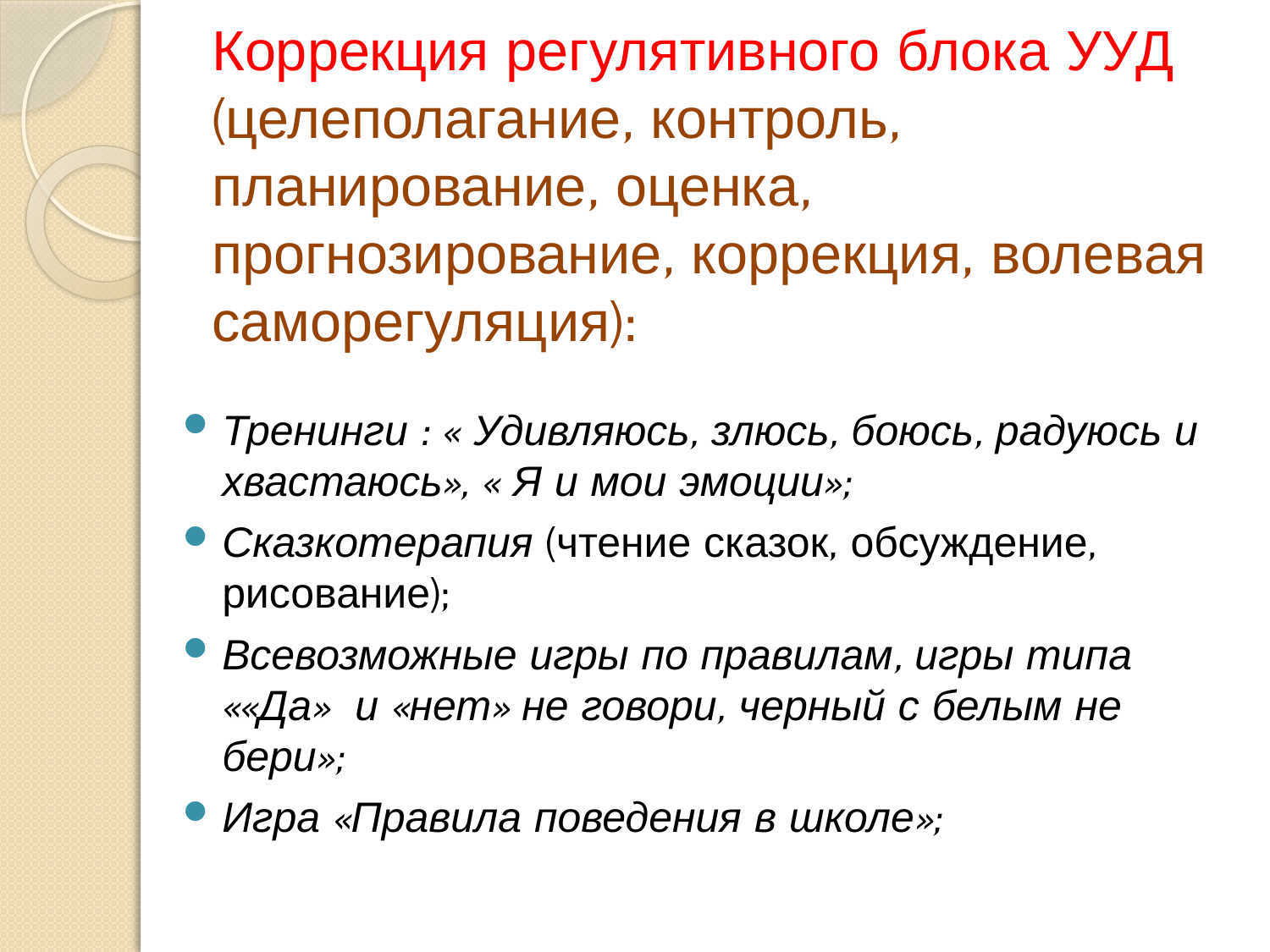

# Коррекция регулятивного блока УУД (целеполагание, контроль, планирование, оценка, прогнозирование, коррекция, волевая саморегуляция):
Тренинги : « Удивляюсь, злюсь, боюсь, радуюсь и хвастаюсь», « Я и мои эмоции»;
Сказкотерапия (чтение сказок, обсуждение, рисование);
Всевозможные игры по правилам, игры типа ««Да»  и «нет» не говори, черный с белым не бери»;
Игра «Правила поведения в школе»;